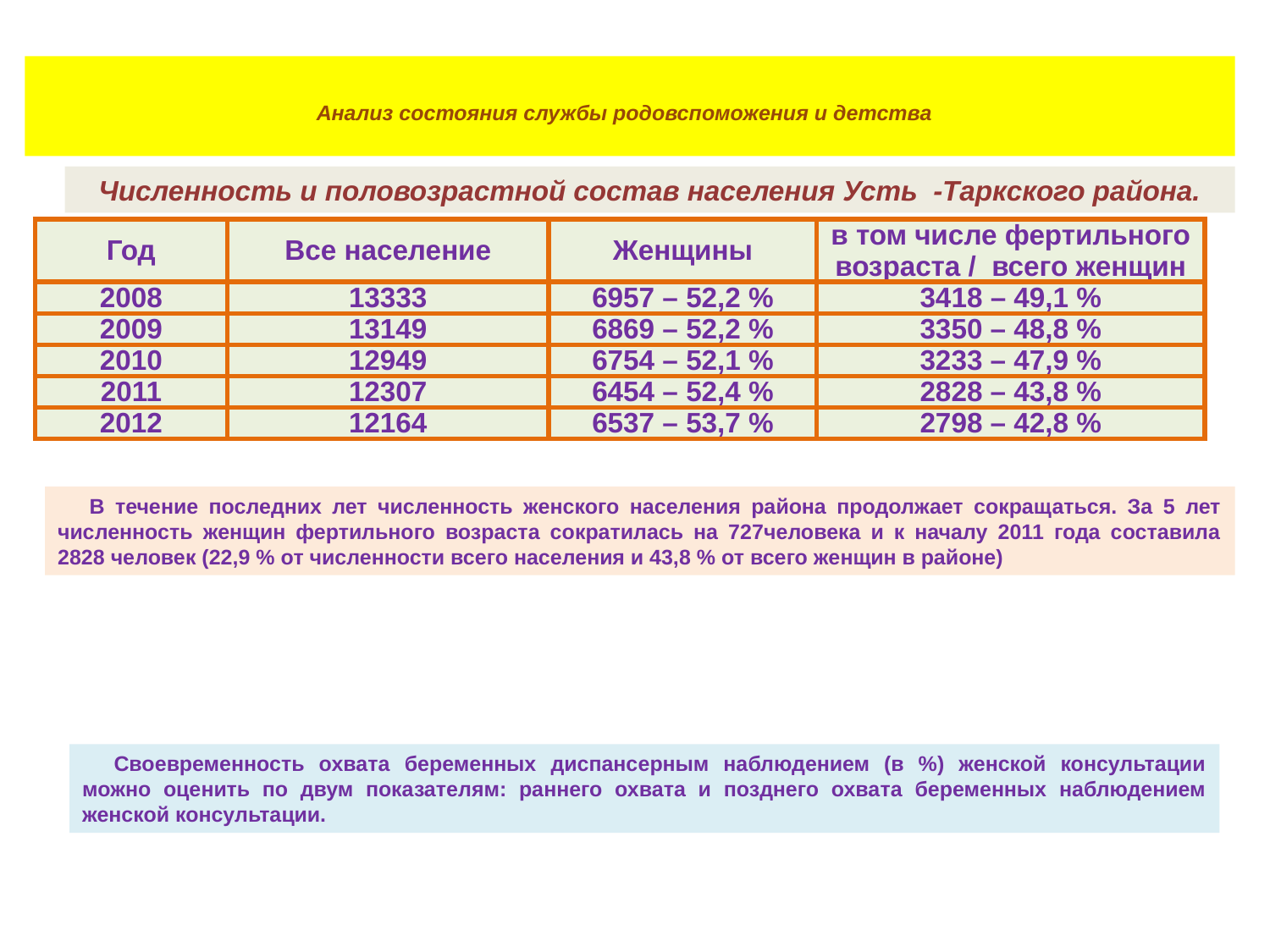

# Анализ состояния службы родовспоможения и детства
Численность и половозрастной состав населения Усть  -Таркского района.
| Год | Все население | Женщины | в том числе фертильного возраста / всего женщин |
| --- | --- | --- | --- |
| 2008 | 13333 | 6957 – 52,2 % | 3418 – 49,1 % |
| 2009 | 13149 | 6869 – 52,2 % | 3350 – 48,8 % |
| 2010 | 12949 | 6754 – 52,1 % | 3233 – 47,9 % |
| 2011 | 12307 | 6454 – 52,4 % | 2828 – 43,8 % |
| 2012 | 12164 | 6537 – 53,7 % | 2798 – 42,8 % |
В течение последних лет численность женского населения района продолжает сокращаться. За 5 лет численность женщин фертильного возраста сократилась на 727человека и к началу 2011 года составила 2828 человек (22,9 % от численности всего населения и 43,8 % от всего женщин в районе)
Своевременность охвата беременных диспансерным наблюдением (в %) женской консультации можно оценить по двум показателям: раннего охвата и позднего охвата беременных наблюдением женской консультации.